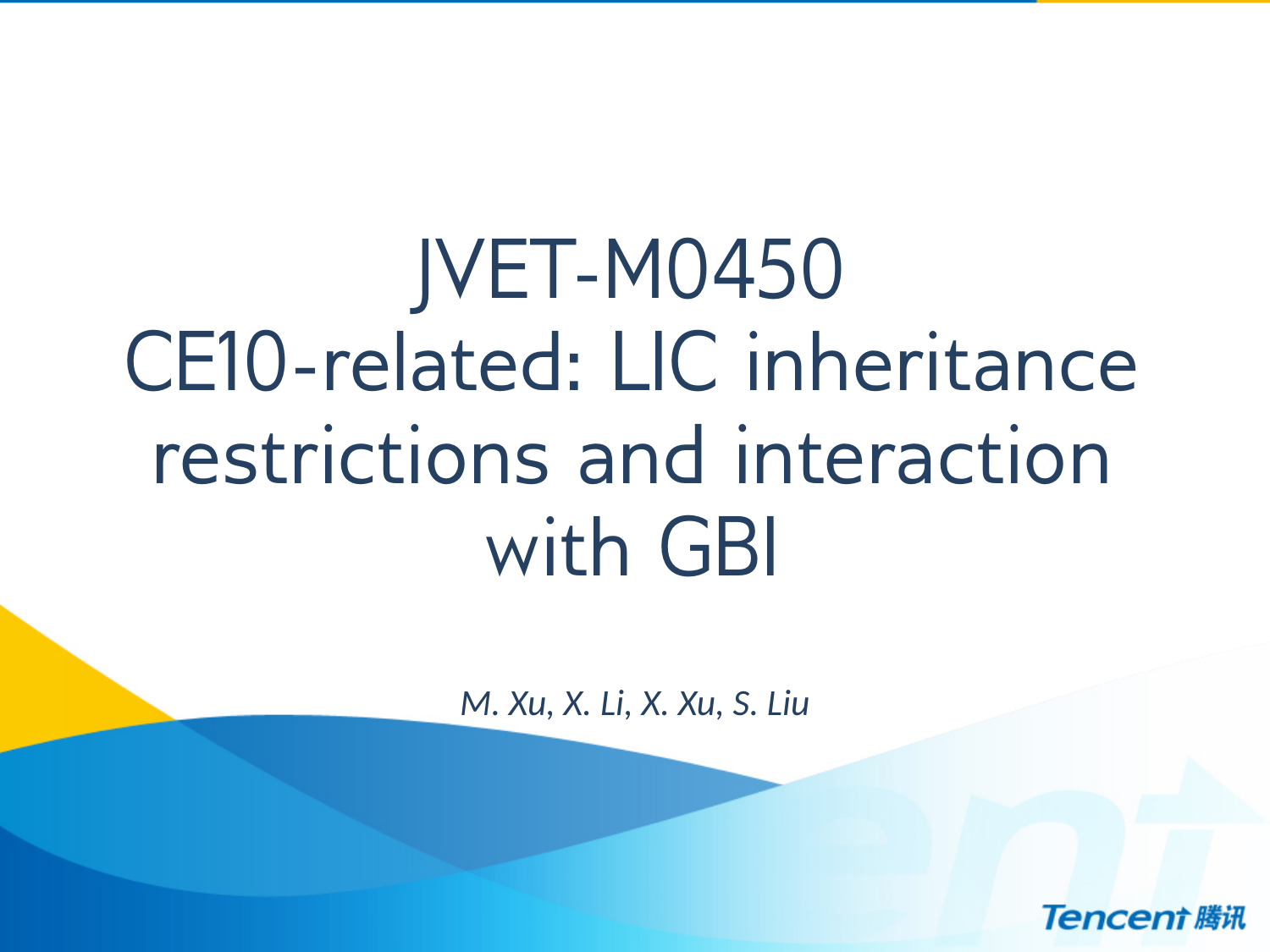

# JVET-M0450 CE10-related: LIC inheritance restrictions and interaction with GBI
M. Xu, X. Li, X. Xu, S. Liu